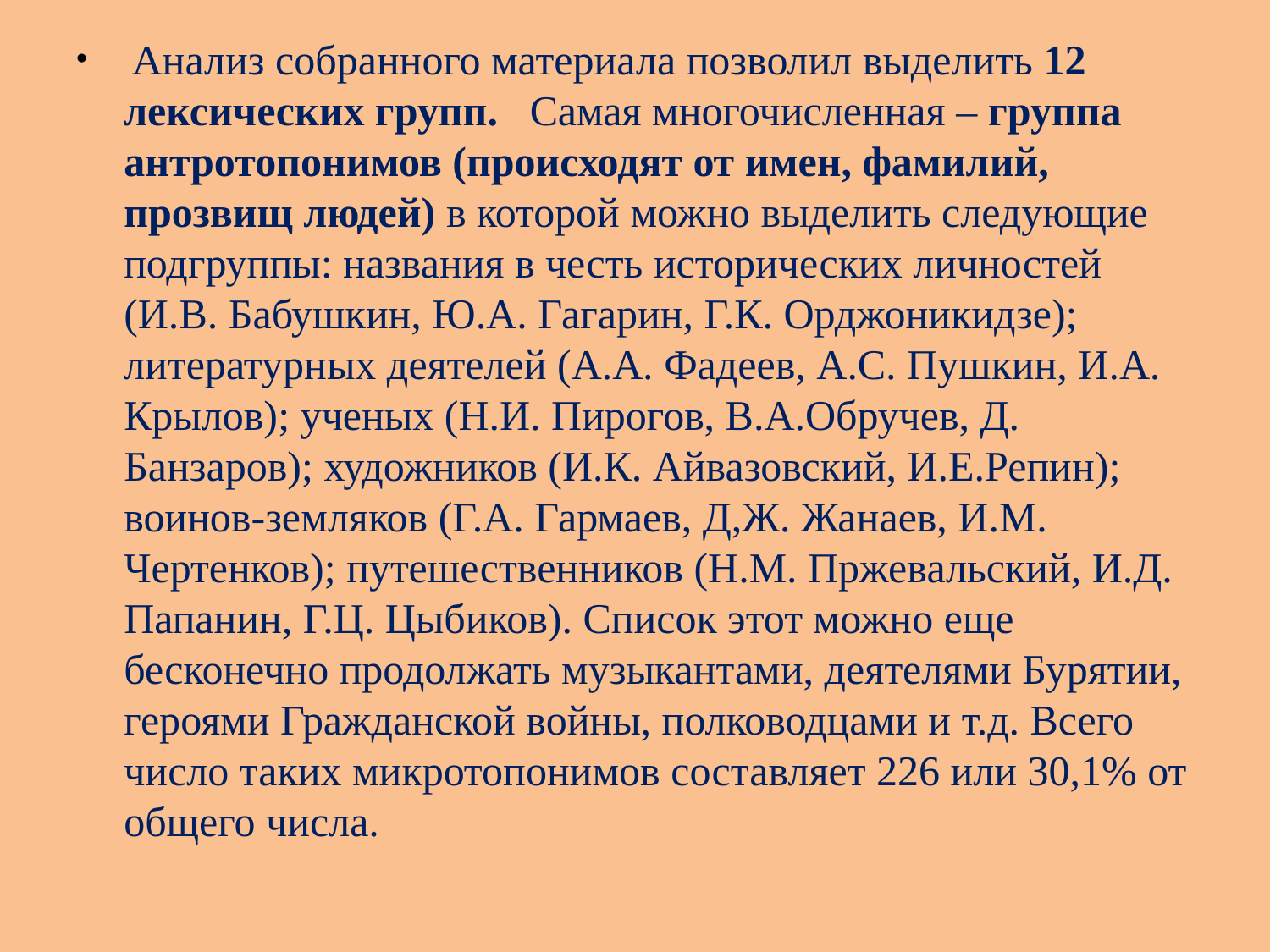

Анализ собранного материала позволил выделить 12 лексических групп.   Самая многочисленная – группа антротопонимов (происходят от имен, фамилий, прозвищ людей) в которой можно выделить следующие подгруппы: названия в честь исторических личностей (И.В. Бабушкин, Ю.А. Гагарин, Г.К. Орджоникидзе); литературных деятелей (А.А. Фадеев, А.С. Пушкин, И.А. Крылов); ученых (Н.И. Пирогов, В.А.Обручев, Д. Банзаров); художников (И.К. Айвазовский, И.Е.Репин); воинов-земляков (Г.А. Гармаев, Д,Ж. Жанаев, И.М. Чертенков); путешественников (Н.М. Пржевальский, И.Д. Папанин, Г.Ц. Цыбиков). Список этот можно еще бесконечно продолжать музыкантами, деятелями Бурятии, героями Гражданской войны, полководцами и т.д. Всего число таких микротопонимов составляет 226 или 30,1% от общего числа.
#